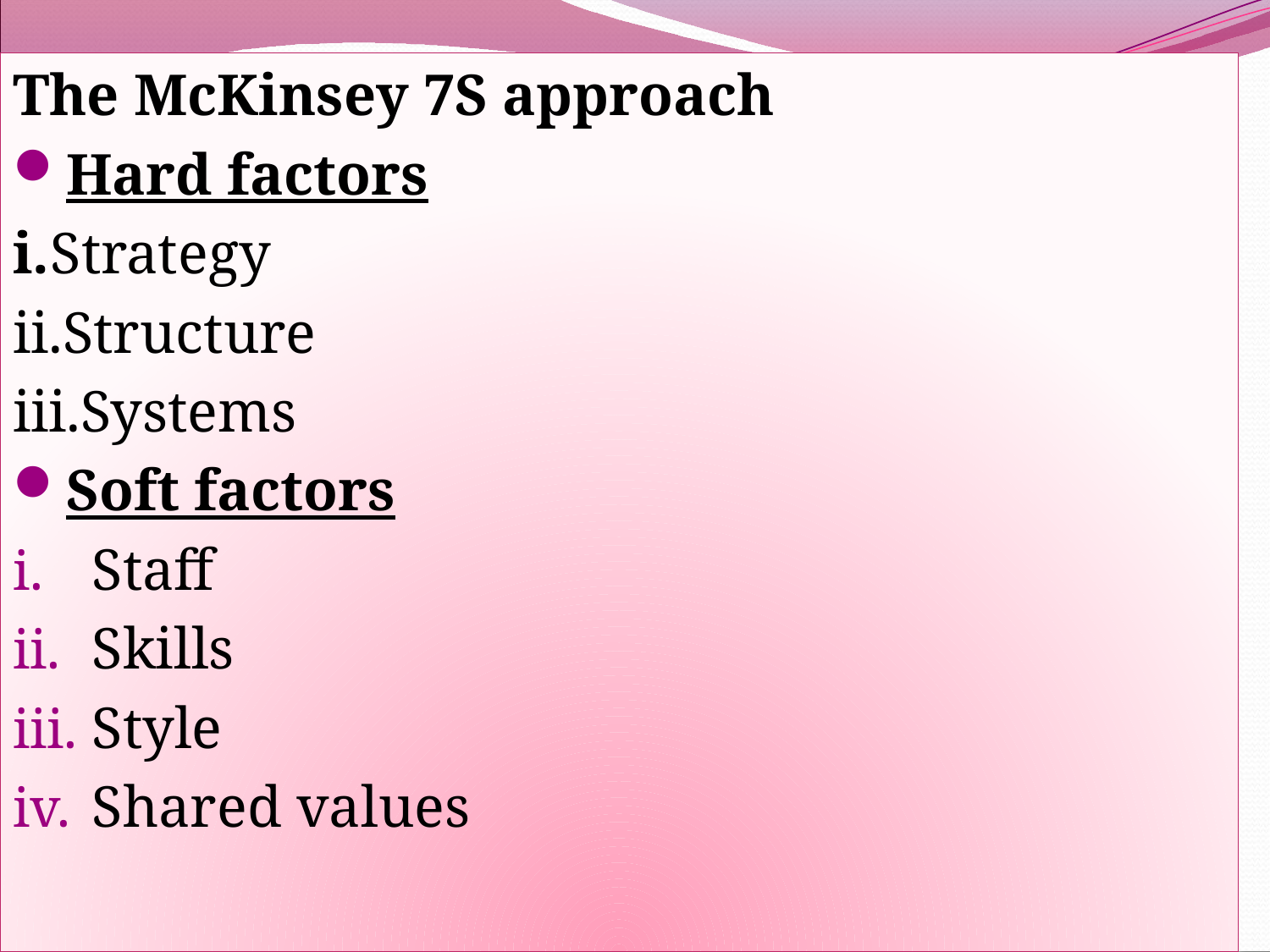

The McKinsey 7S approach
Hard factors
i.	Strategy
ii.Structure
iii.Systems
Soft factors
Staff
Skills
Style
Shared values